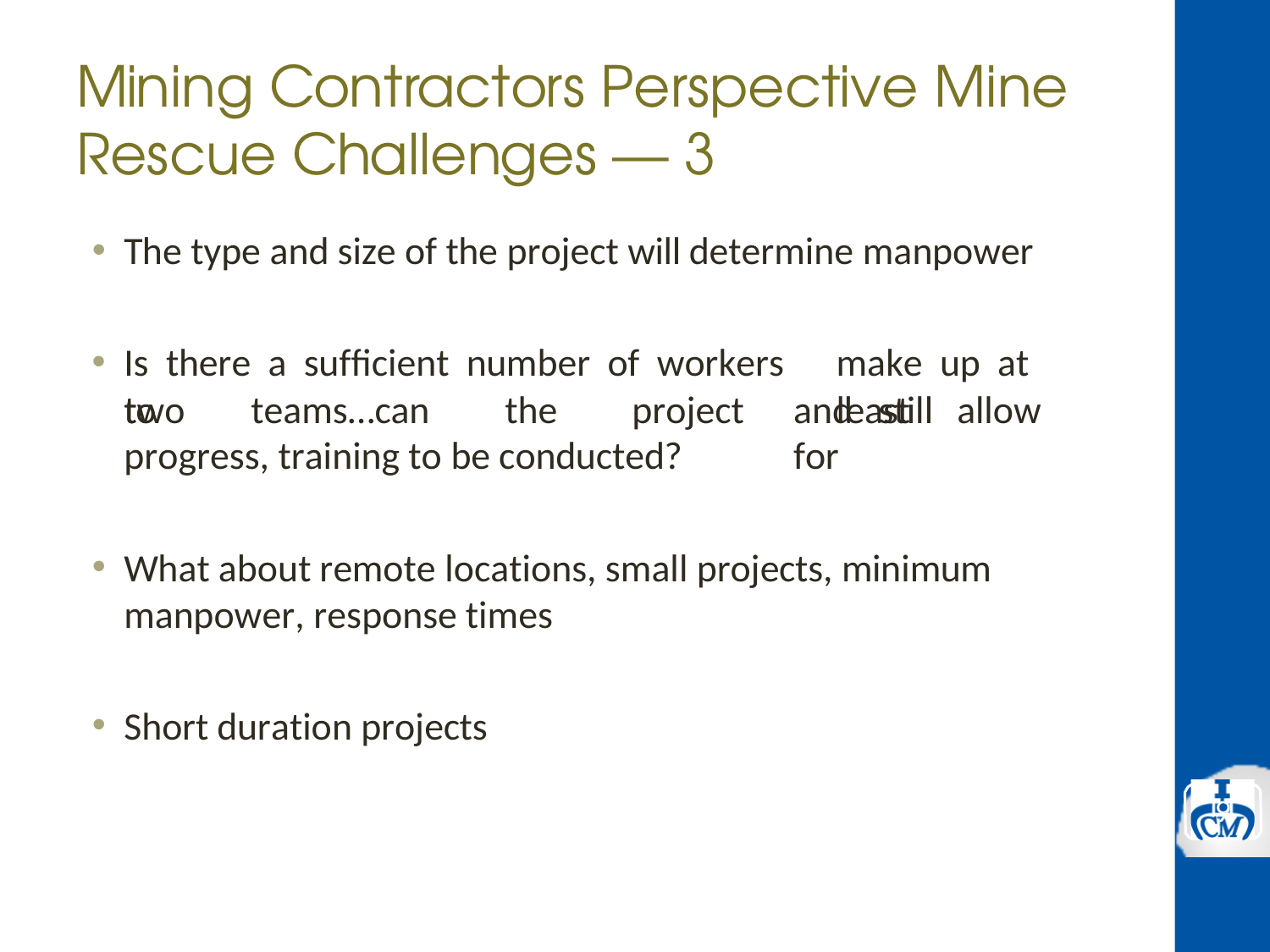

# Mining Contractors Perspective Mine Rescue Challenges — 3
The type and size of the project will determine manpower
Is  there  a  sufficient  number  of  workers  to
make  up  at  least
two	teams…can	the	project	progress, training to be conducted?
and	still	allow	for
What about remote locations, small projects, minimum manpower, response times

Short duration projects

9